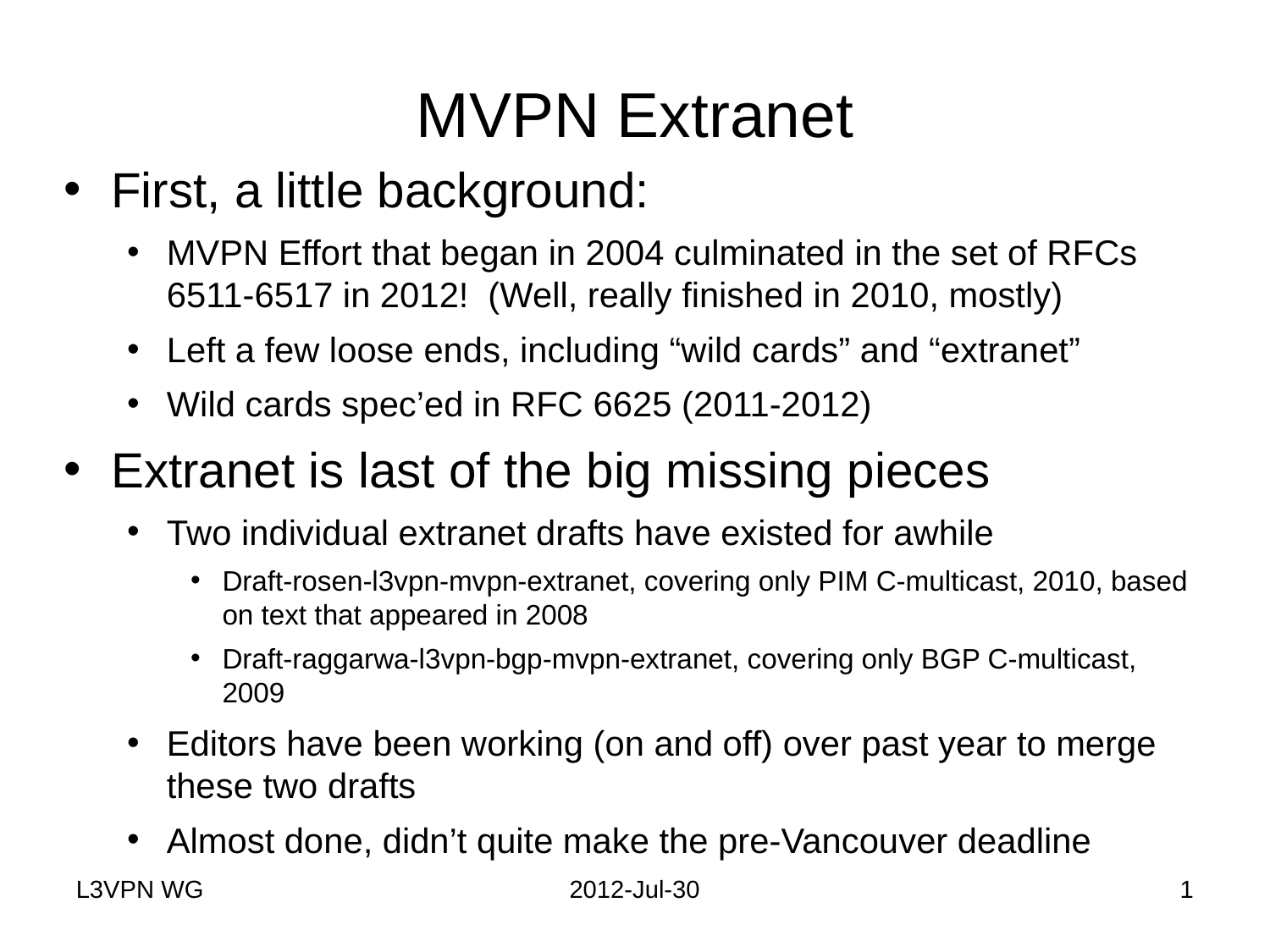

# MVPN Extranet
First, a little background:
MVPN Effort that began in 2004 culminated in the set of RFCs 6511-6517 in 2012!  (Well, really finished in 2010, mostly)
Left a few loose ends, including “wild cards” and “extranet”
Wild cards spec’ed in RFC 6625 (2011-2012)
Extranet is last of the big missing pieces
Two individual extranet drafts have existed for awhile
Draft-rosen-l3vpn-mvpn-extranet, covering only PIM C-multicast, 2010, based on text that appeared in 2008
Draft-raggarwa-l3vpn-bgp-mvpn-extranet, covering only BGP C-multicast, 2009
Editors have been working (on and off) over past year to merge these two drafts
Almost done, didn’t quite make the pre-Vancouver deadline

L3VPN WG
2012-Jul-30
1